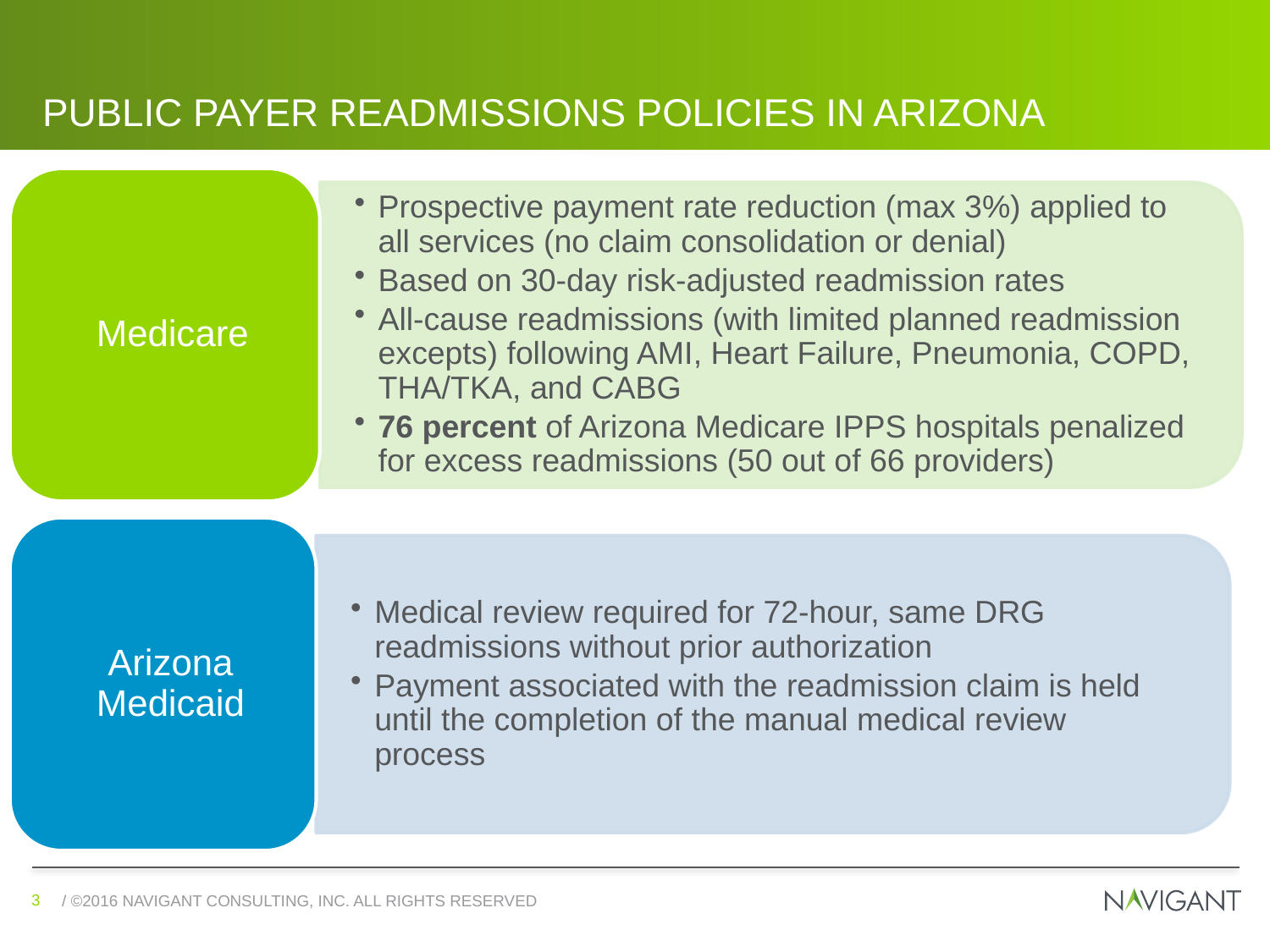

# PUBLIC PAYER READMISSIONS POLICIES in Arizona
Prospective payment rate reduction (max 3%) applied to all services (no claim consolidation or denial)
Based on 30-day risk-adjusted readmission rates
All-cause readmissions (with limited planned readmission excepts) following AMI, Heart Failure, Pneumonia, COPD, THA/TKA, and CABG
76 percent of Arizona Medicare IPPS hospitals penalized for excess readmissions (50 out of 66 providers)
Medicare
Medical review required for 72-hour, same DRG readmissions without prior authorization
Payment associated with the readmission claim is held until the completion of the manual medical review process
Arizona Medicaid